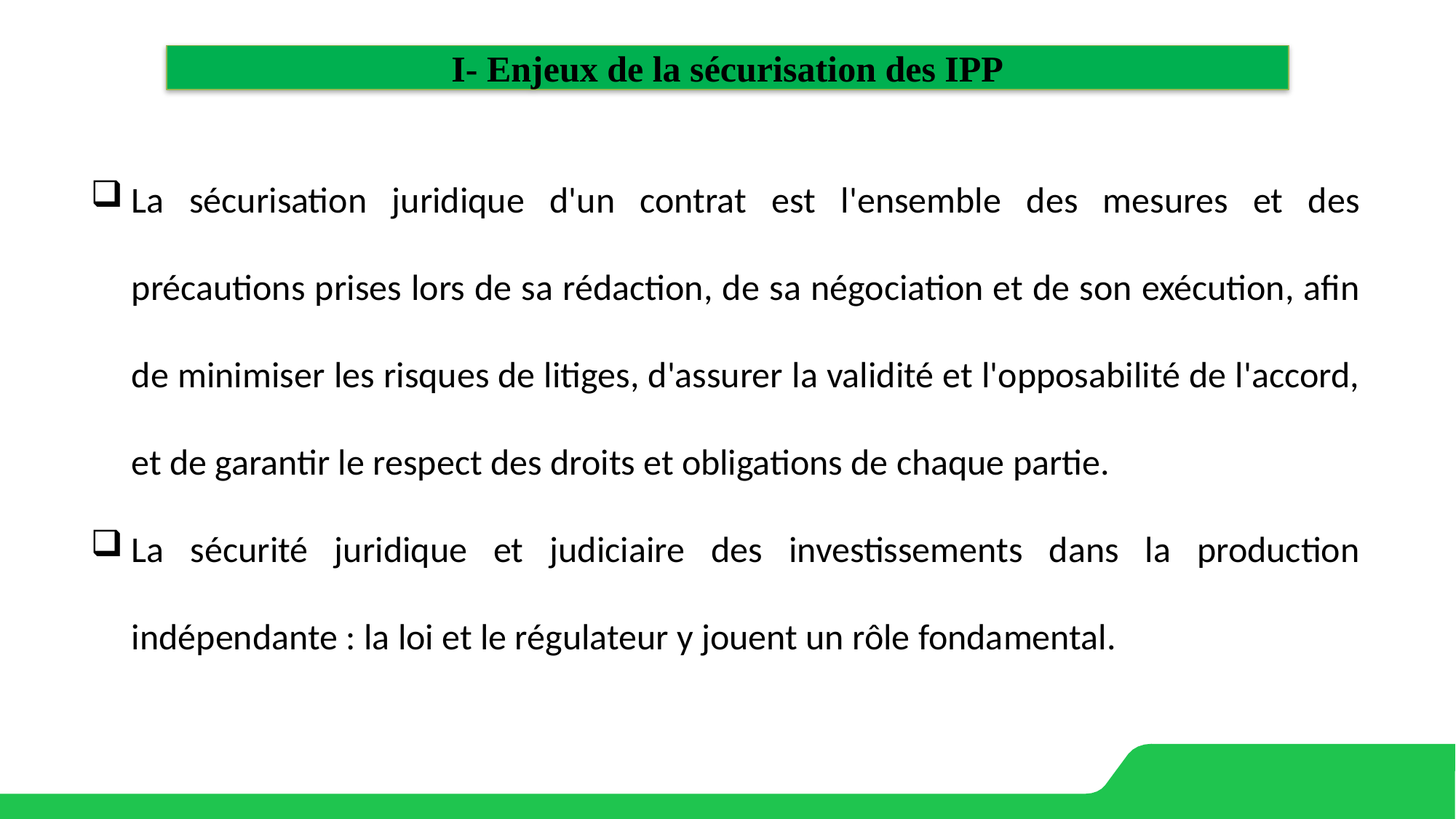

# I- Enjeux de la sécurisation des IPP
La sécurisation juridique d'un contrat est l'ensemble des mesures et des précautions prises lors de sa rédaction, de sa négociation et de son exécution, afin de minimiser les risques de litiges, d'assurer la validité et l'opposabilité de l'accord, et de garantir le respect des droits et obligations de chaque partie.
La sécurité juridique et judiciaire des investissements dans la production indépendante : la loi et le régulateur y jouent un rôle fondamental.